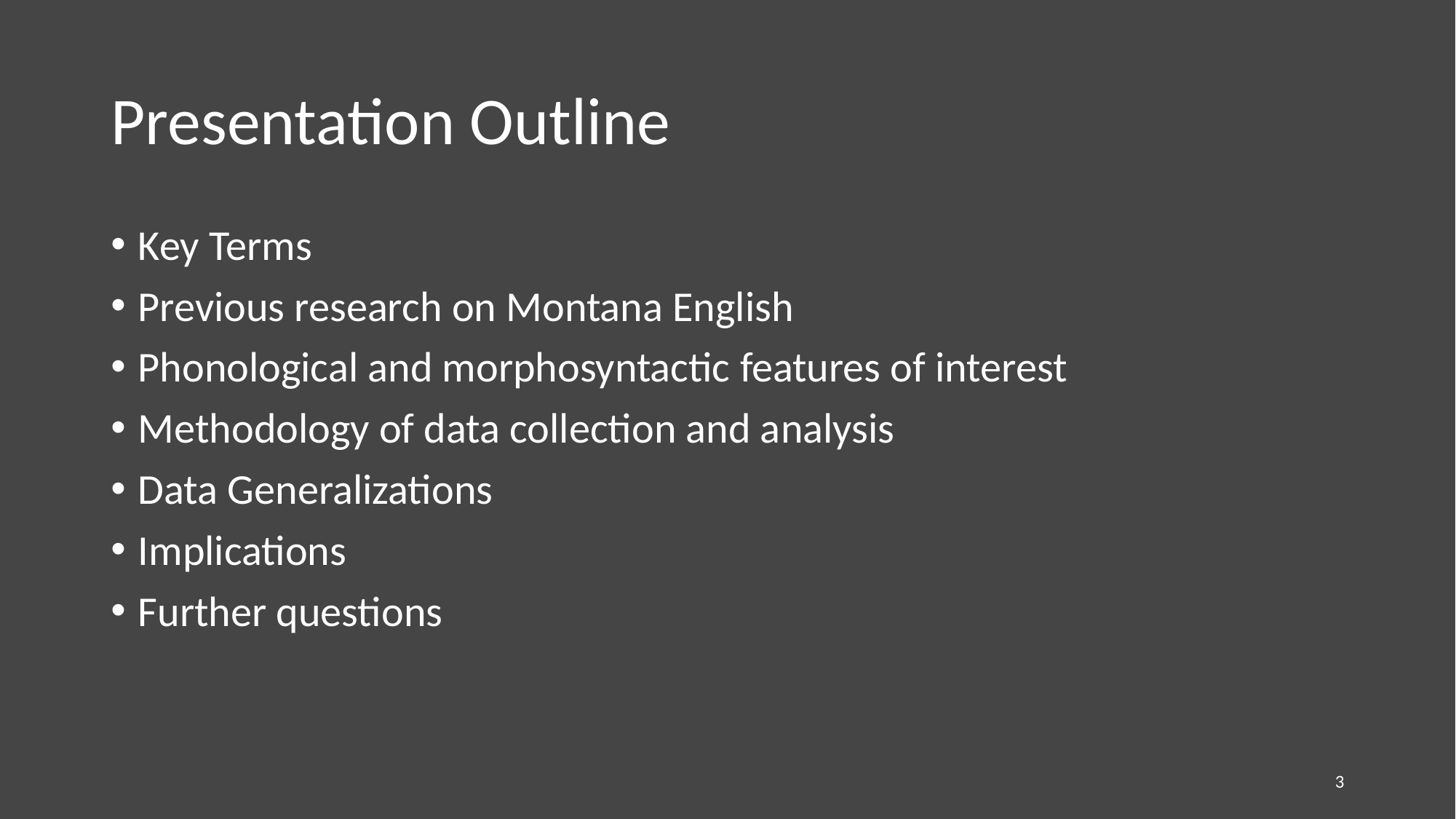

# Presentation Outline
Key Terms
Previous research on Montana English
Phonological and morphosyntactic features of interest
Methodology of data collection and analysis
Data Generalizations
Implications
Further questions

3